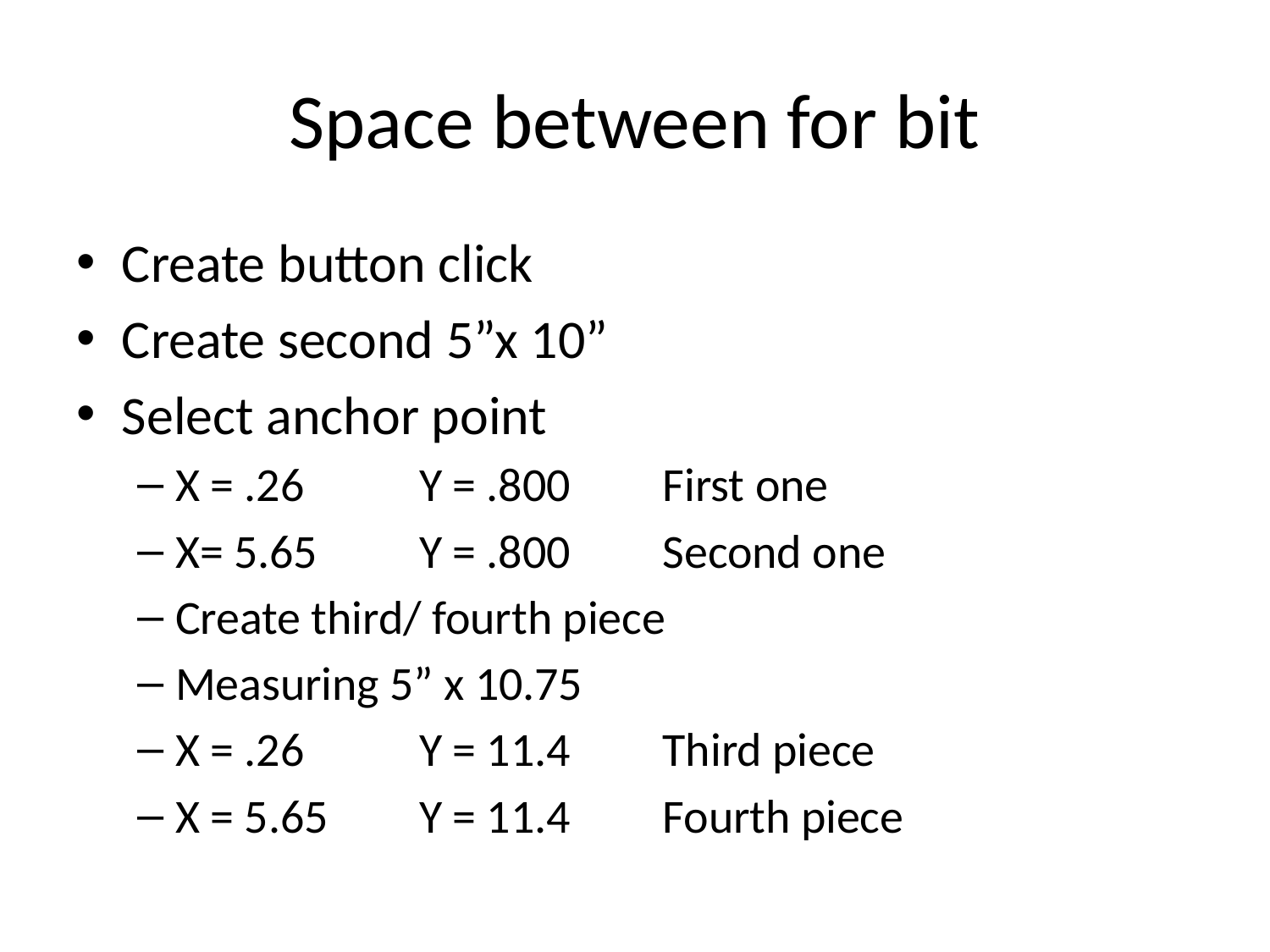

# Space between for bit
Create button click
Create second 5”x 10”
Select anchor point
X = .26		Y = .800	First one
X= 5.65		Y = .800	Second one
Create third/ fourth piece
Measuring 5” x 10.75
X = .26		Y = 11.4	Third piece
X = 5.65	Y = 11.4	Fourth piece